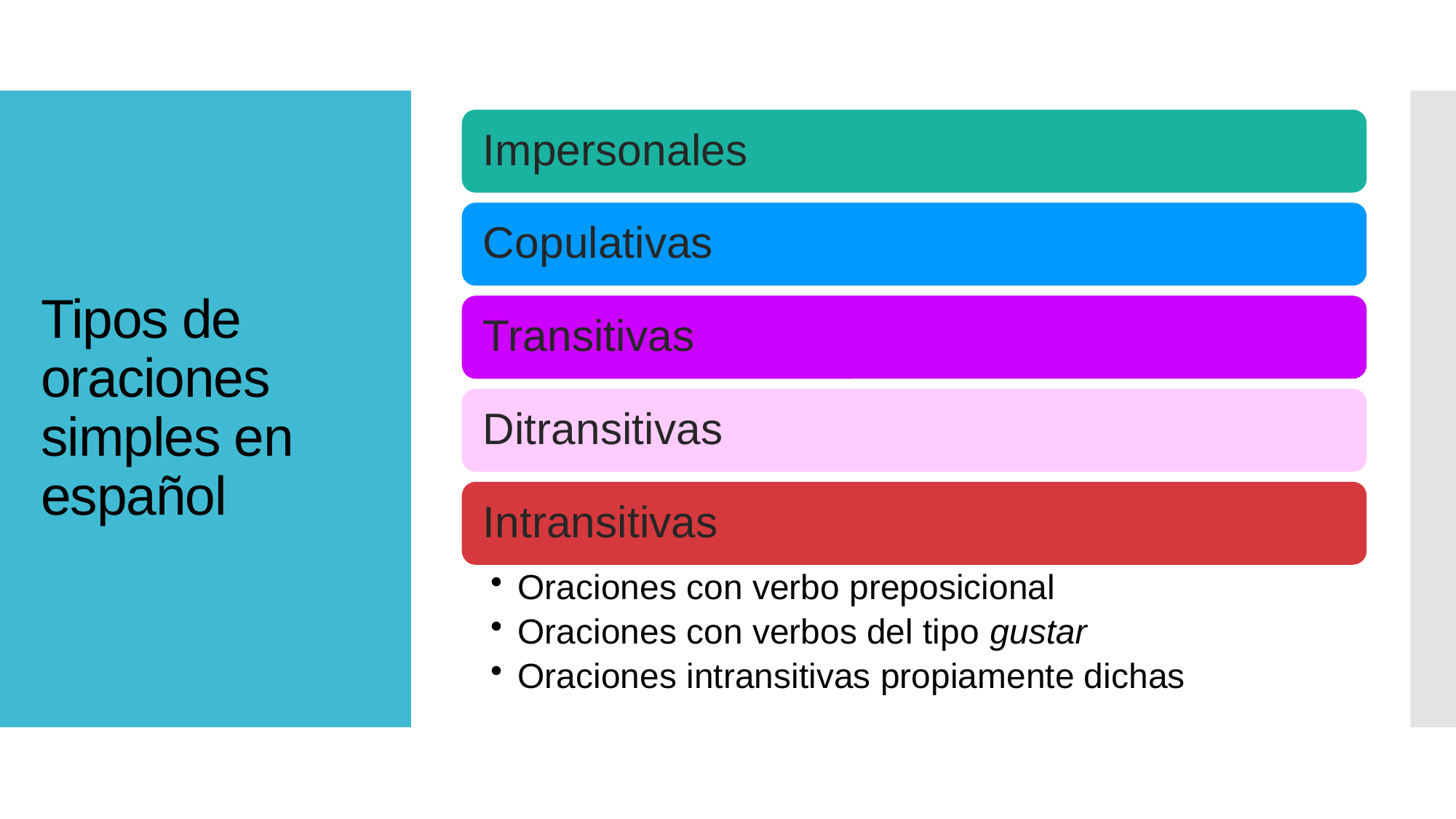

Impersonales
Copulativas
Transitivas
Ditransitivas
Intransitivas
Oraciones con verbo preposicional
Oraciones con verbos del tipo gustar
Oraciones intransitivas propiamente dichas
# Tipos de oraciones simples en español